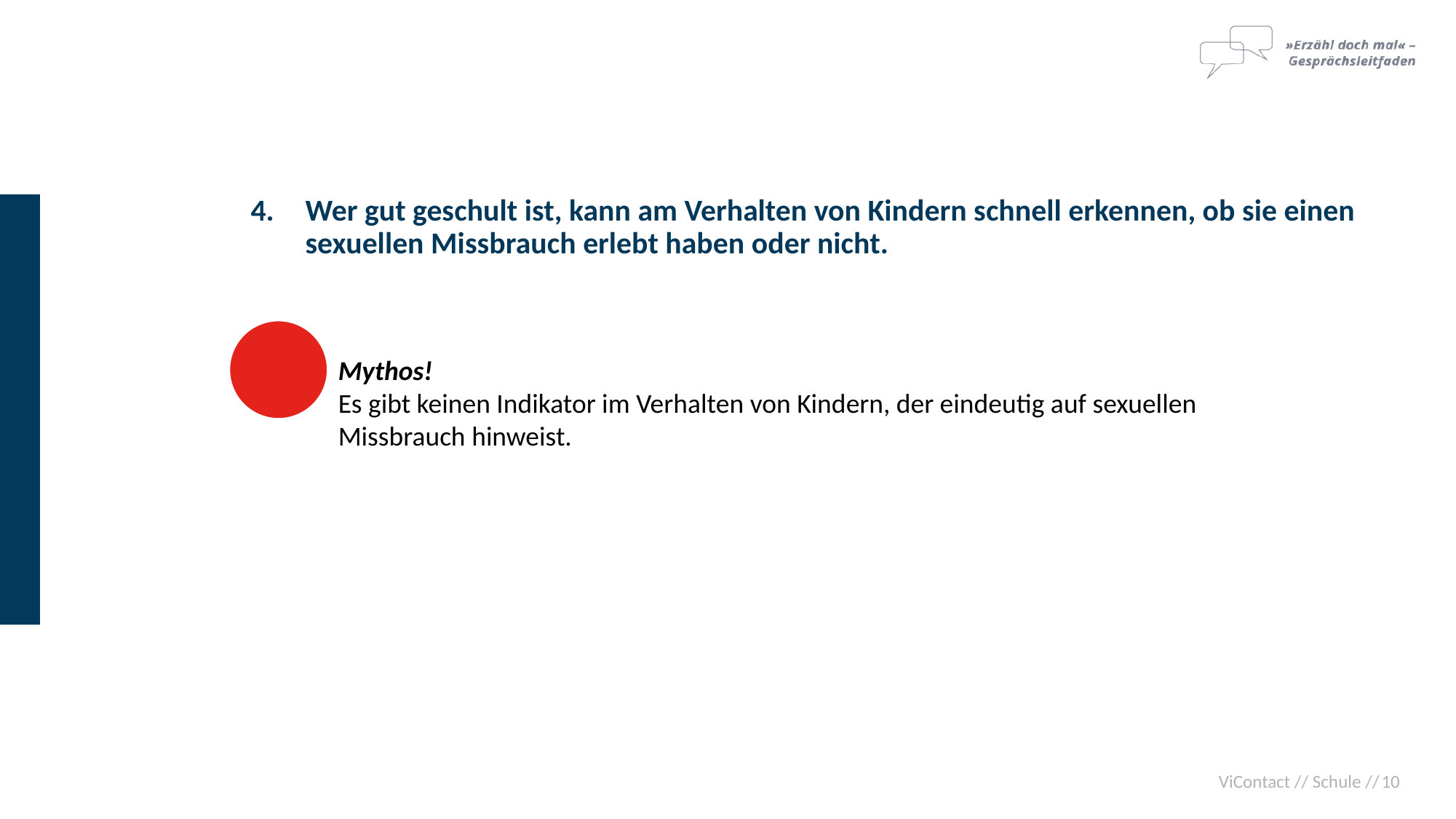

Wer gut geschult ist, kann am Verhalten von Kindern schnell erkennen, ob sie einen sexuellen Missbrauch erlebt haben oder nicht.

	Mythos!
	Es gibt keinen Indikator im Verhalten von Kindern, der eindeutig auf sexuellen
	Missbrauch hinweist.

ViContact // Schule //
10